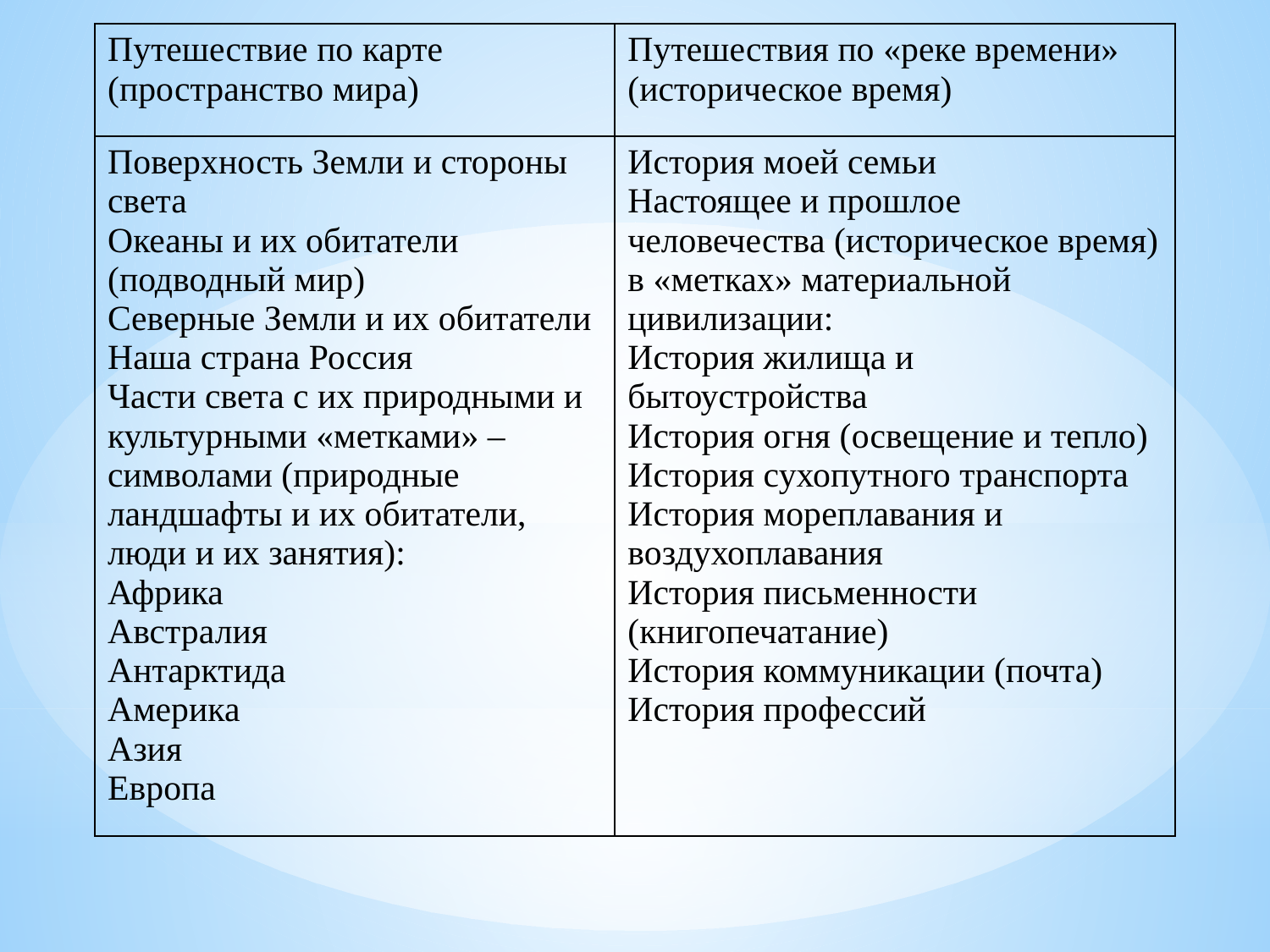

| Путешествие по карте (пространство мира) | Путешествия по «реке времени» (историческое время) |
| --- | --- |
| Поверхность Земли и стороны света Океаны и их обитатели (подводный мир) Северные Земли и их обитатели Наша страна Россия Части света с их природными и культурными «метками» – символами (природные ландшафты и их обитатели, люди и их занятия): Африка Австралия Антарктида Америка Азия Европа | История моей семьи Настоящее и прошлое человечества (историческое время) в «метках» материальной цивилизации: История жилища и бытоустройства История огня (освещение и тепло) История сухопутного транспорта История мореплавания и воздухоплавания История письменности (книгопечатание) История коммуникации (почта) История профессий |